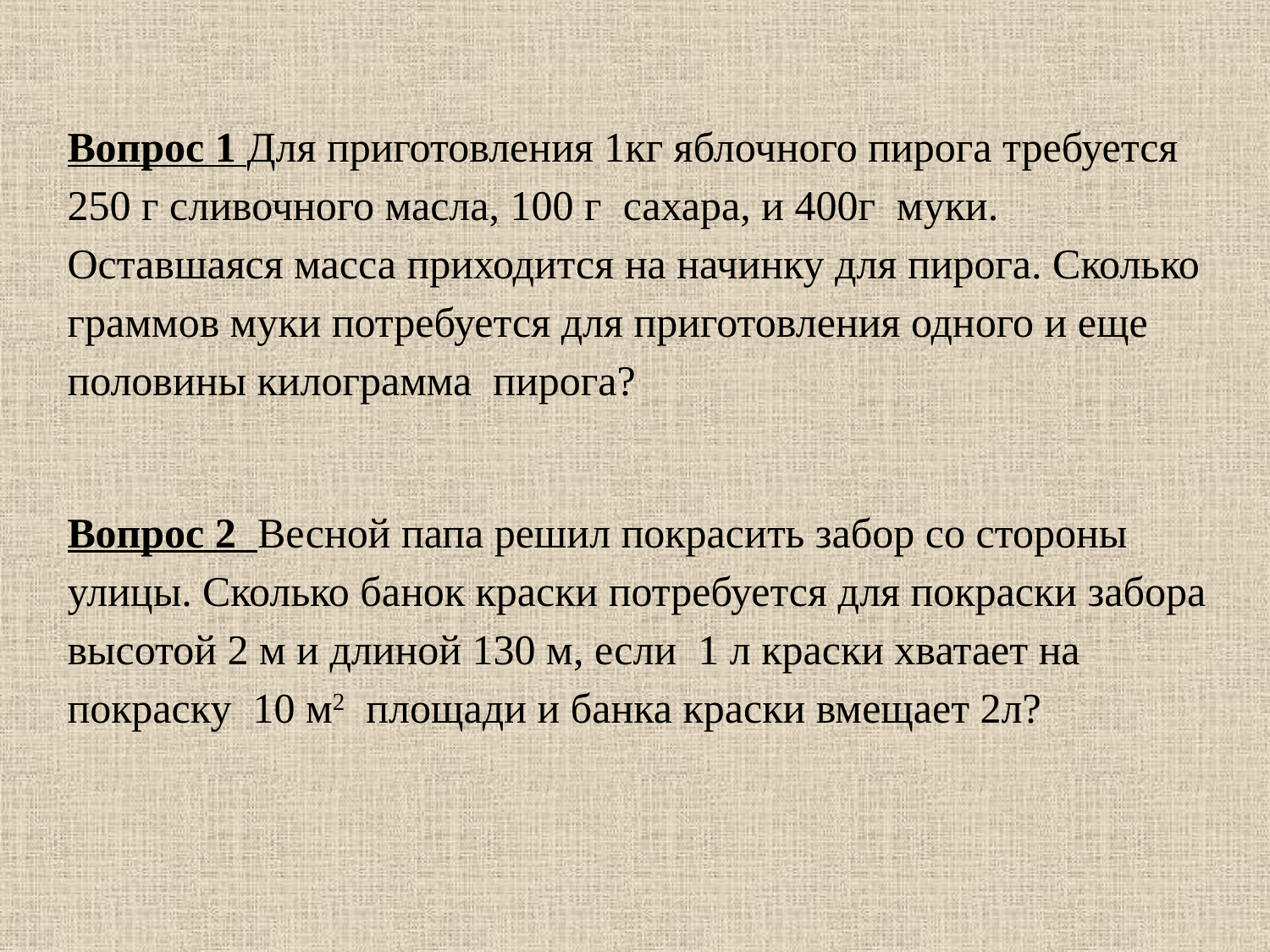

Вопрос 1 Для приготовления 1кг яблочного пирога требуется 250 г сливочного масла, 100 г  сахара, и 400г  муки. Оставшаяся масса приходится на начинку для пирога. Сколько граммов муки потребуется для приготовления одного и еще половины килограмма  пирога?

Вопрос 2  Весной папа решил покрасить забор со стороны улицы. Сколько банок краски потребуется для покраски забора высотой 2 м и длиной 130 м, если  1 л краски хватает на покраску  10 м2  площади и банка краски вмещает 2л?